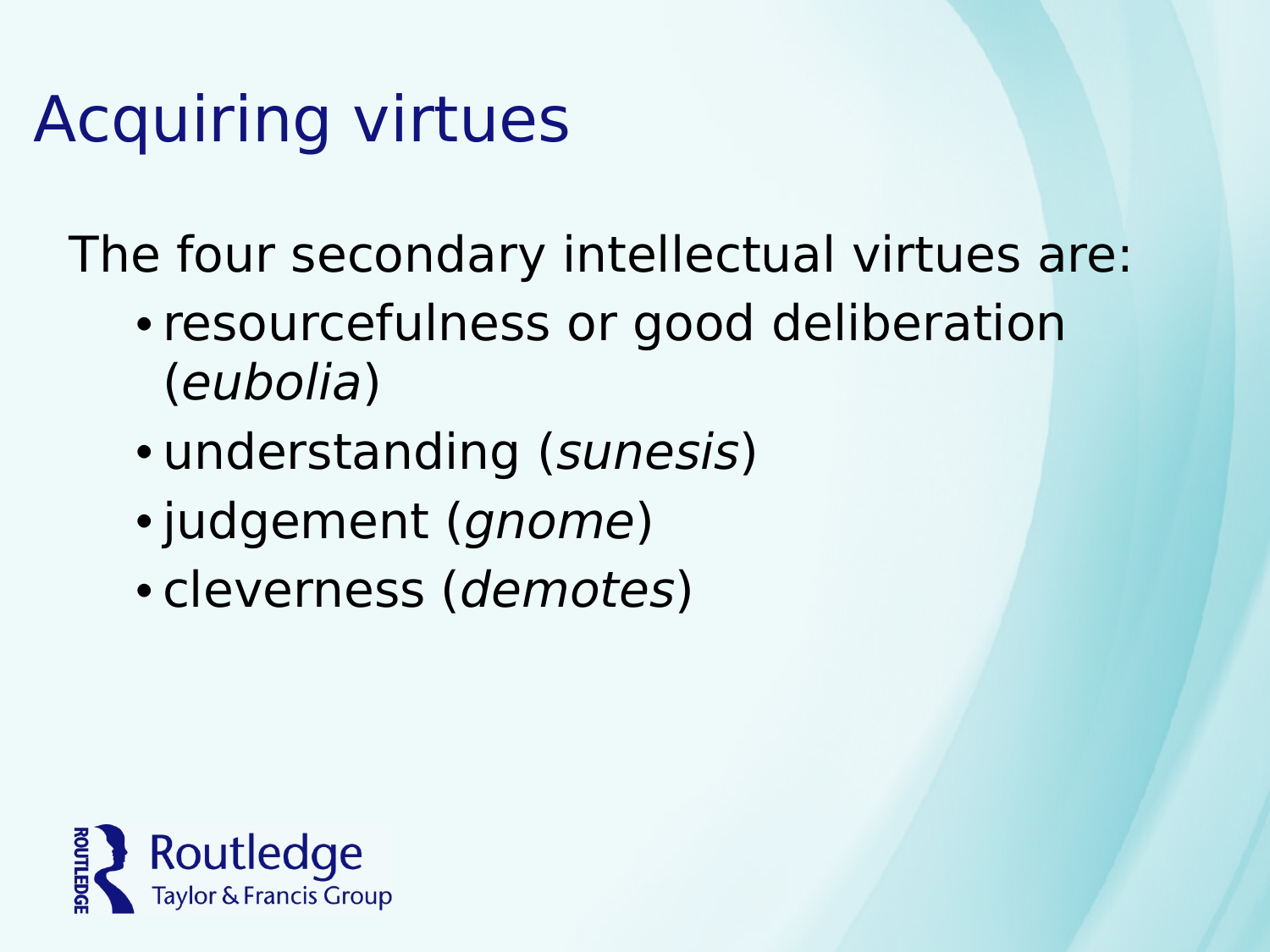

# Acquiring virtues
The four secondary intellectual virtues are:
resourcefulness or good deliberation (eubolia)
understanding (sunesis)
judgement (gnome)
cleverness (demotes)